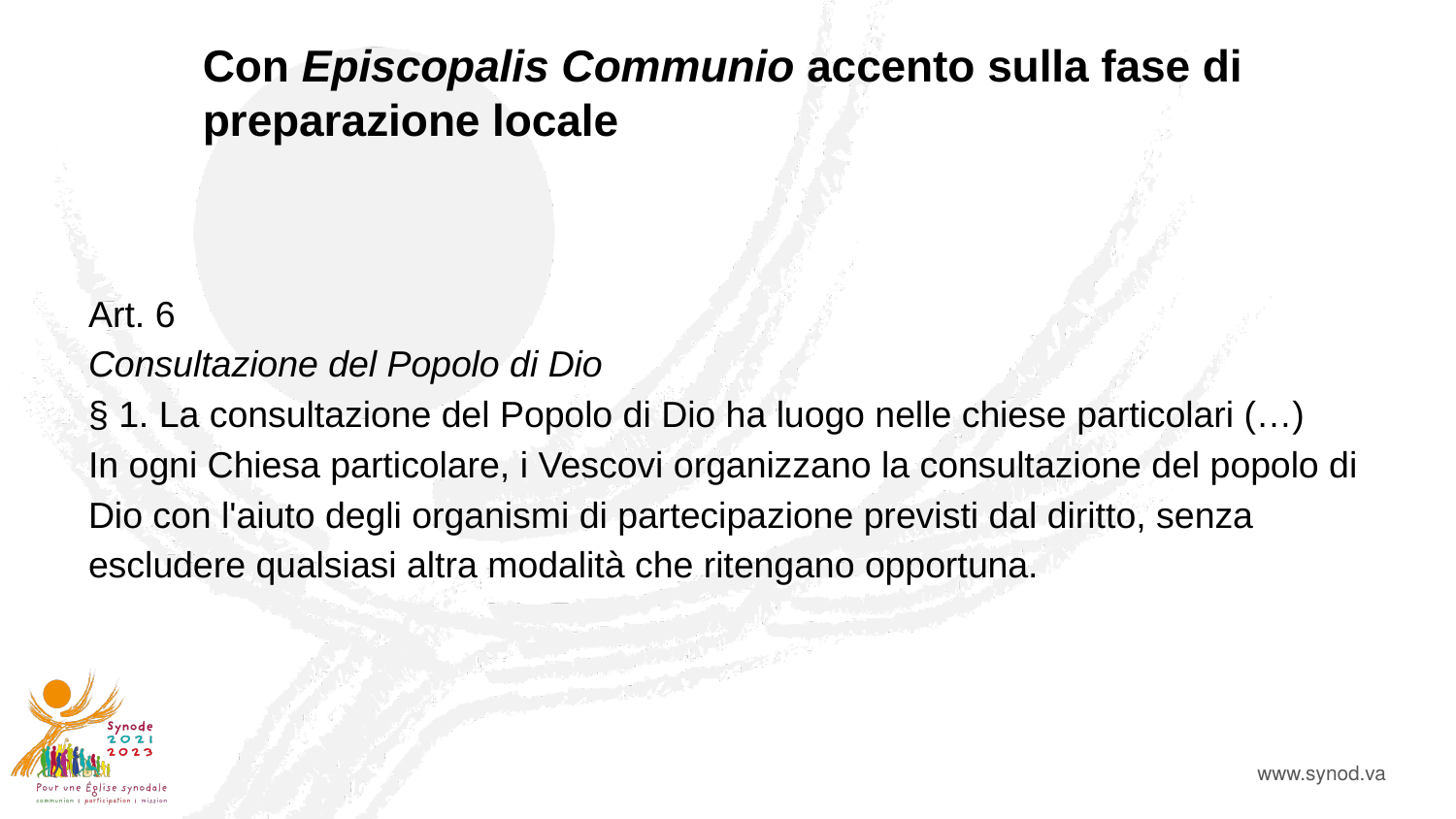

# Con Episcopalis Communio accento sulla fase di preparazione locale
Art. 6
Consultazione del Popolo di Dio
§ 1. La consultazione del Popolo di Dio ha luogo nelle chiese particolari (…)
In ogni Chiesa particolare, i Vescovi organizzano la consultazione del popolo di Dio con l'aiuto degli organismi di partecipazione previsti dal diritto, senza escludere qualsiasi altra modalità che ritengano opportuna.